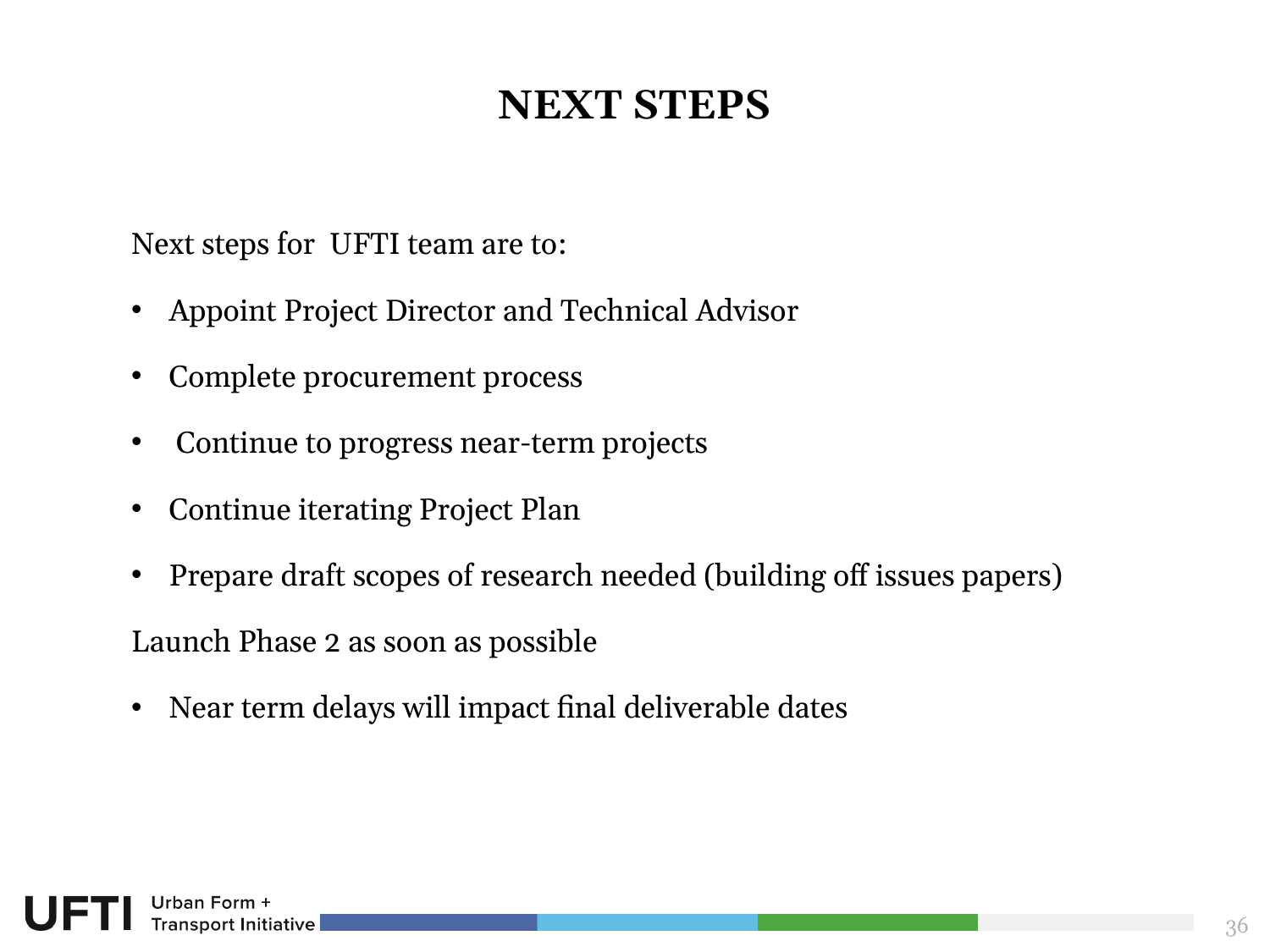

# Next steps
Next steps for  UFTI team are to:
Appoint Project Director and Technical Advisor
Complete procurement process
 Continue to progress near-term projects
Continue iterating Project Plan
Prepare draft scopes of research needed (building off issues papers)
Launch Phase 2 as soon as possible
Near term delays will impact final deliverable dates
36